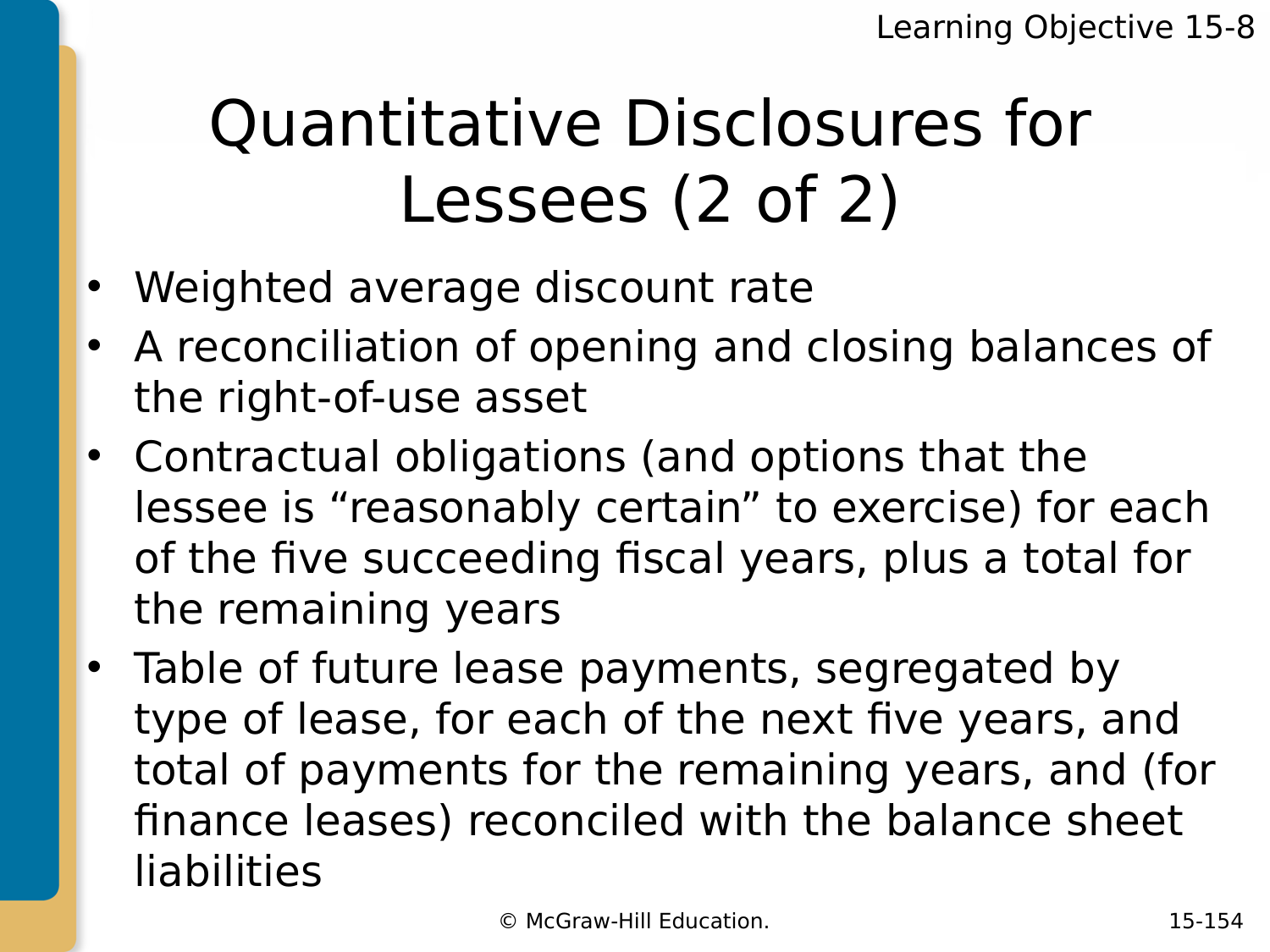

Learning Objective 15-8
# Quantitative Disclosures for Lessees (2 of 2)
Weighted average discount rate
A reconciliation of opening and closing balances of the right-of-use asset
Contractual obligations (and options that the lessee is “reasonably certain” to exercise) for each of the five succeeding fiscal years, plus a total for the remaining years
Table of future lease payments, segregated by type of lease, for each of the next five years, and total of payments for the remaining years, and (for finance leases) reconciled with the balance sheet liabilities